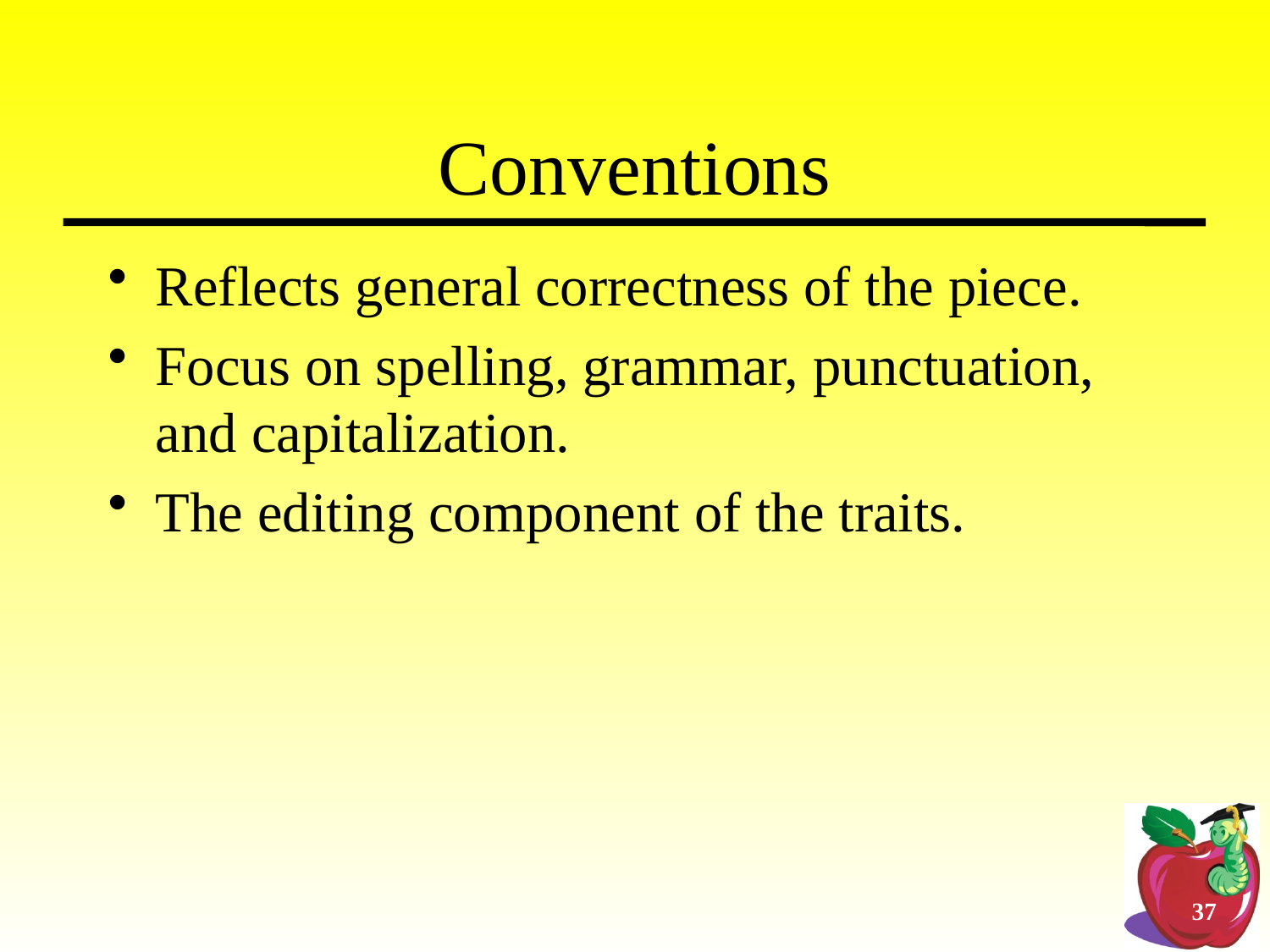

# Conventions
Reflects general correctness of the piece.
Focus on spelling, grammar, punctuation, and capitalization.
The editing component of the traits.

37